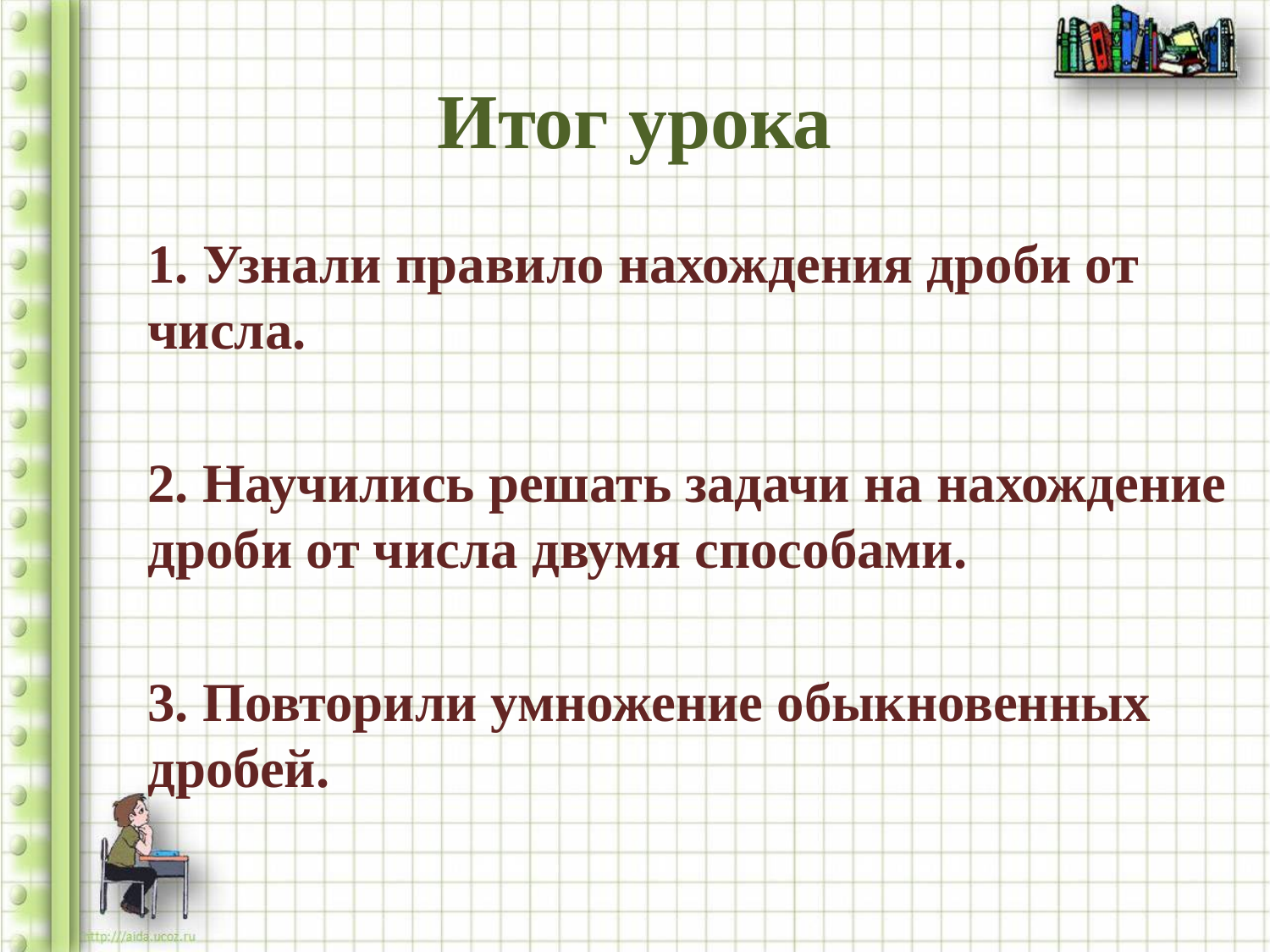

# Итог урока
1. Узнали правило нахождения дроби от числа.

2. Научились решать задачи на нахождение дроби от числа двумя способами.

3. Повторили умножение обыкновенных дробей.